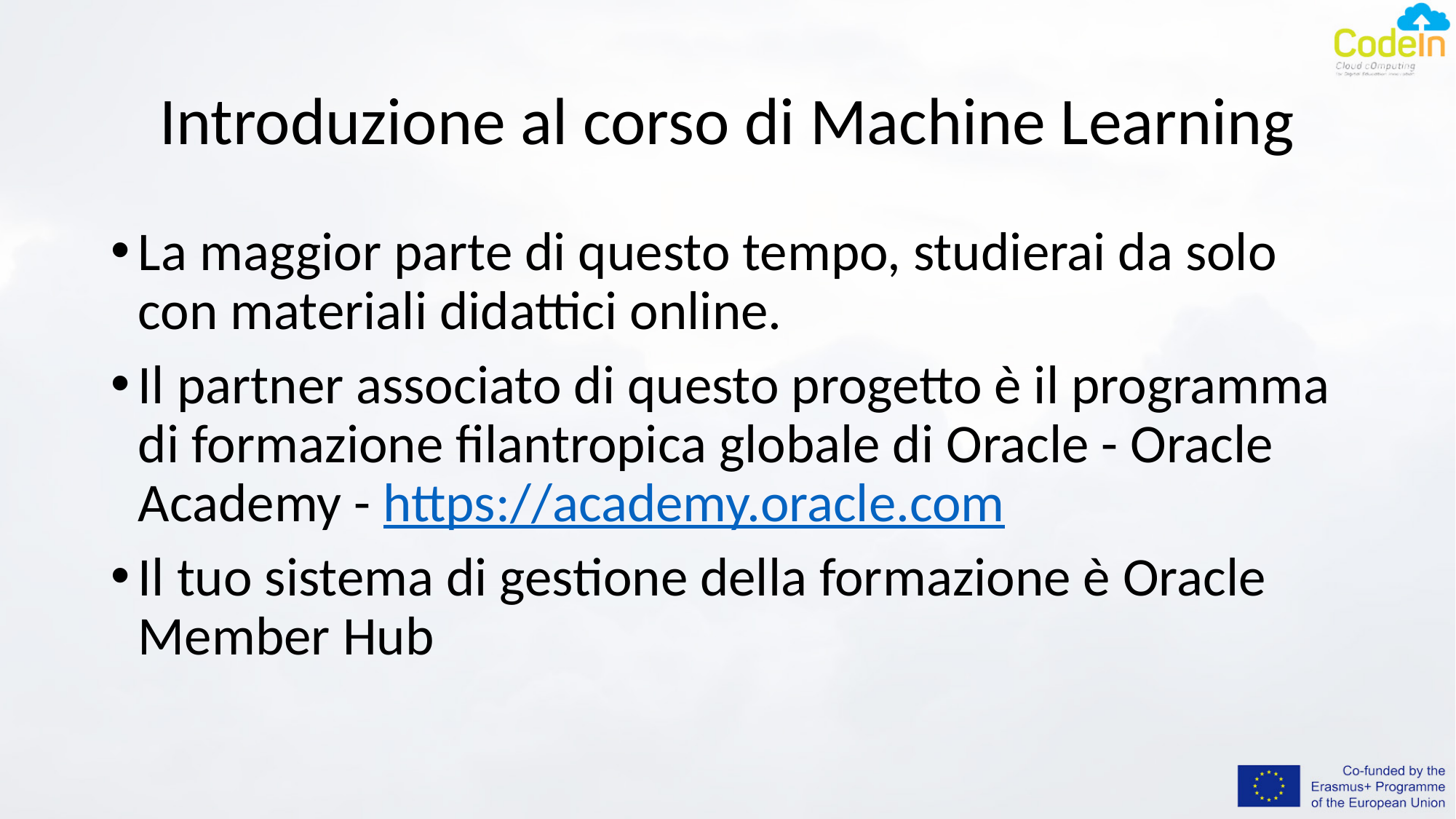

# Introduzione al corso di Machine Learning
La maggior parte di questo tempo, studierai da solo con materiali didattici online.
Il partner associato di questo progetto è il programma di formazione filantropica globale di Oracle - Oracle Academy - https://academy.oracle.com
Il tuo sistema di gestione della formazione è Oracle Member Hub